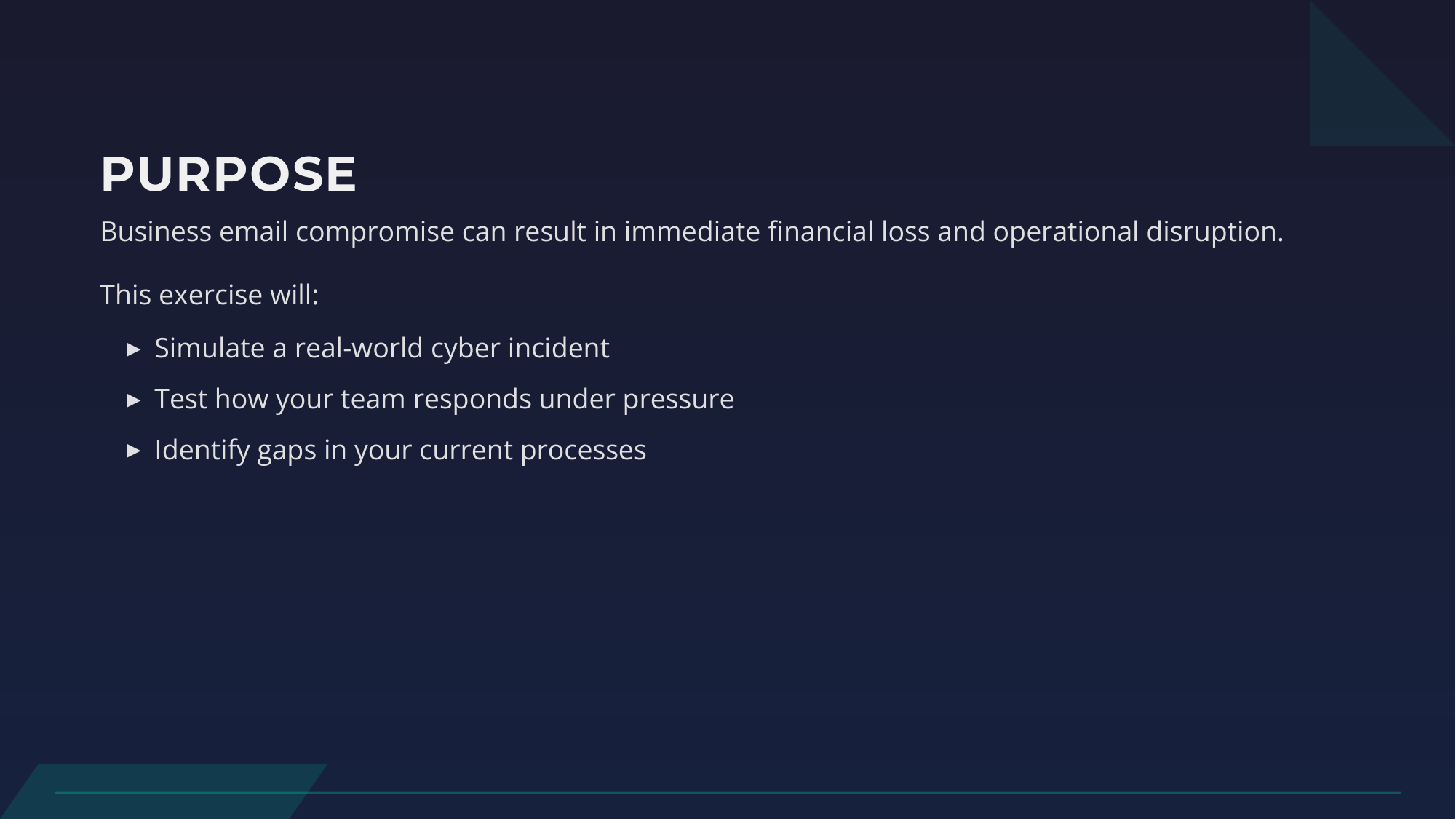

# PURPOSE
Business email compromise can result in immediate financial loss and operational disruption.
This exercise will:
Simulate a real-world cyber incident
Test how your team responds under pressure
Identify gaps in your current processes